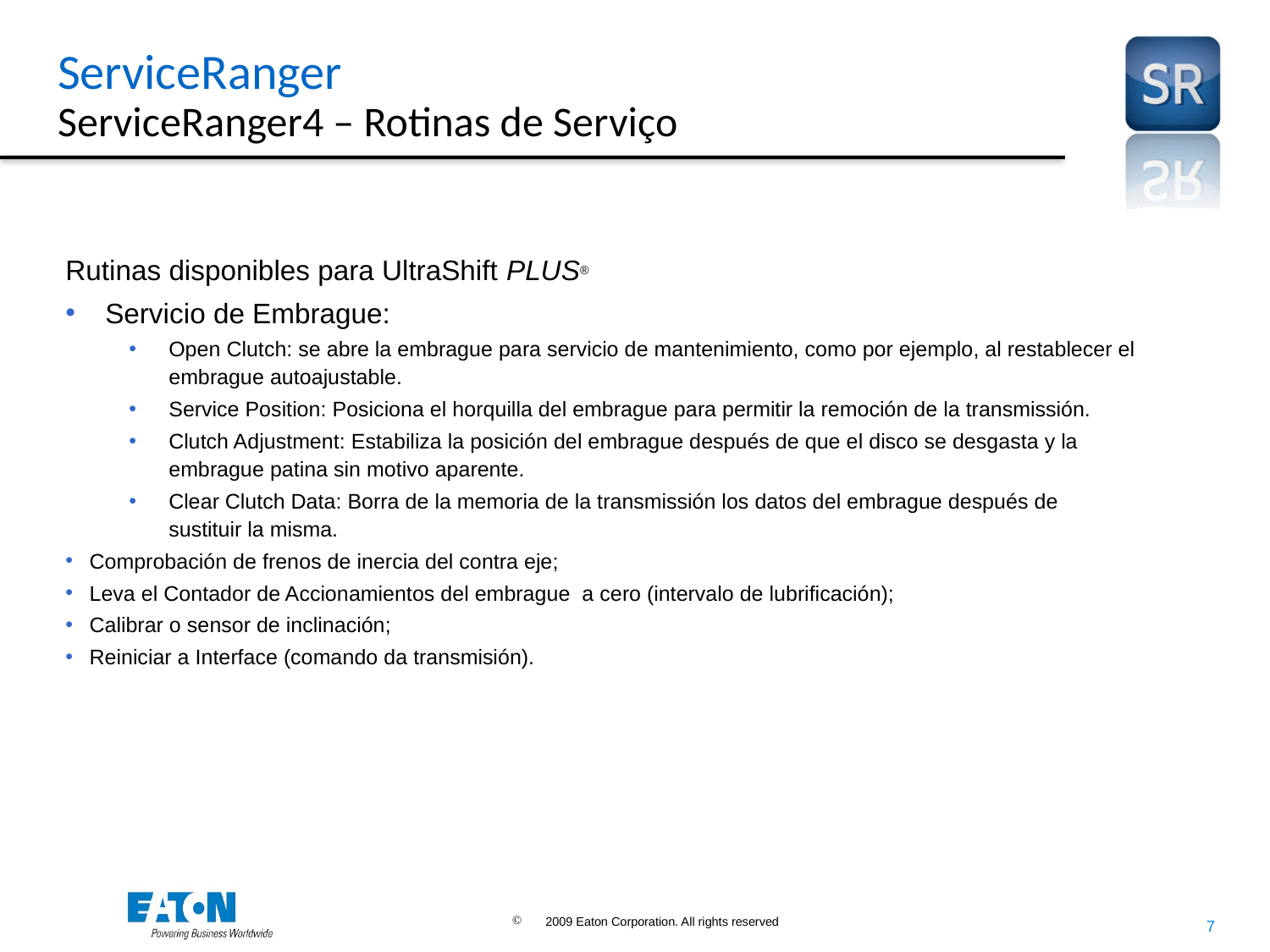

# ServiceRanger ServiceRanger4 – Rotinas de Serviço
Rutinas disponibles para UltraShift PLUS®
Servicio de Embrague:
Open Clutch: se abre la embrague para servicio de mantenimiento, como por ejemplo, al restablecer el embrague autoajustable.
Service Position: Posiciona el horquilla del embrague para permitir la remoción de la transmissión.
Clutch Adjustment: Estabiliza la posición del embrague después de que el disco se desgasta y la embrague patina sin motivo aparente.
Clear Clutch Data: Borra de la memoria de la transmissión los datos del embrague después de sustituir la misma.
Comprobación de frenos de inercia del contra eje;
Leva el Contador de Accionamientos del embrague  a cero (intervalo de lubrificación);
Calibrar o sensor de inclinación;
Reiniciar a Interface (comando da transmisión).